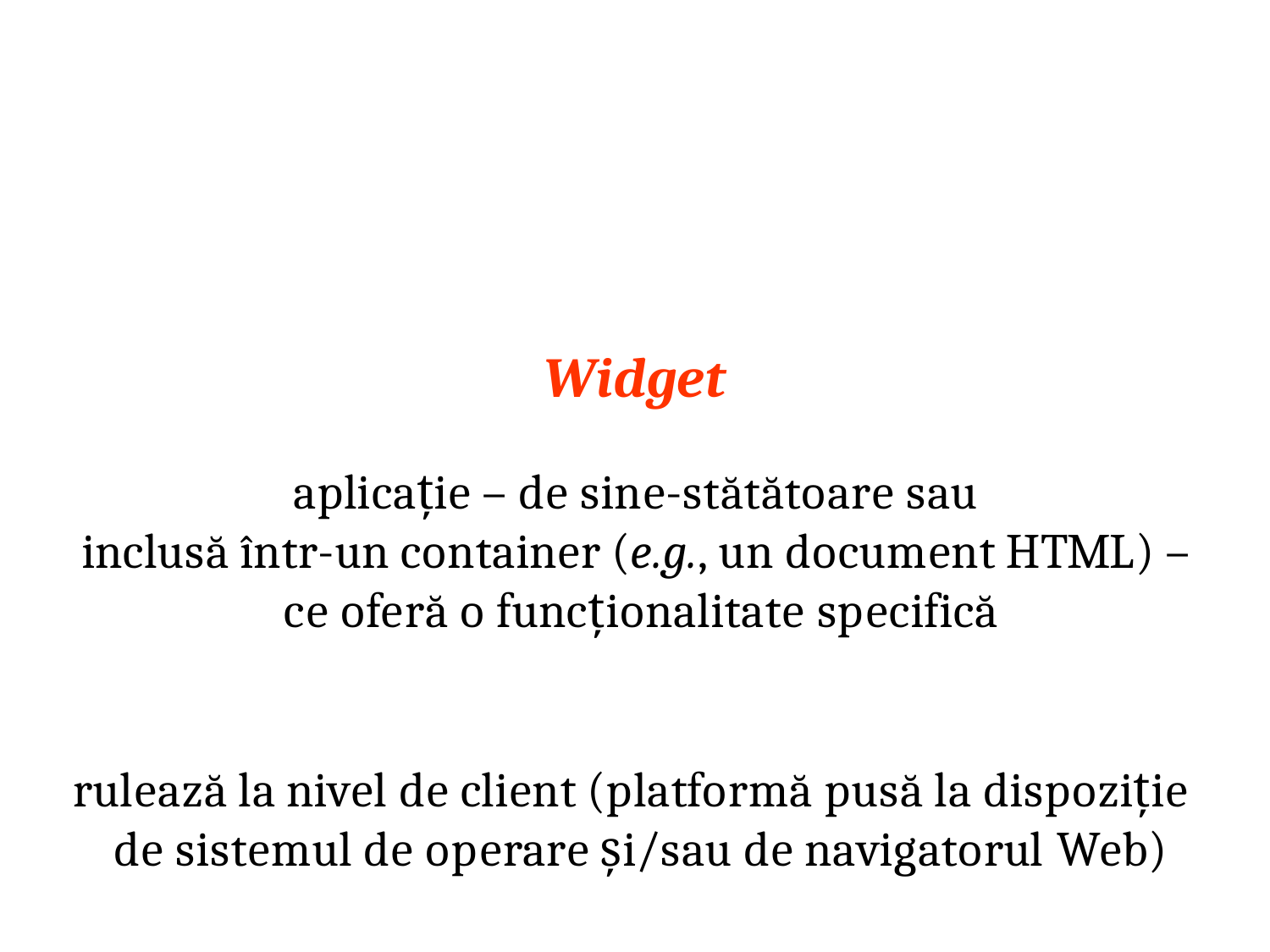

# Widget
aplicație – de sine-stătătoare sau
inclusă într-un container (e.g., un document HTML) –  ce oferă o funcționalitate specifică

rulează la nivel de client (platformă pusă la dispoziție  de sistemul de operare și/sau de navigatorul Web)